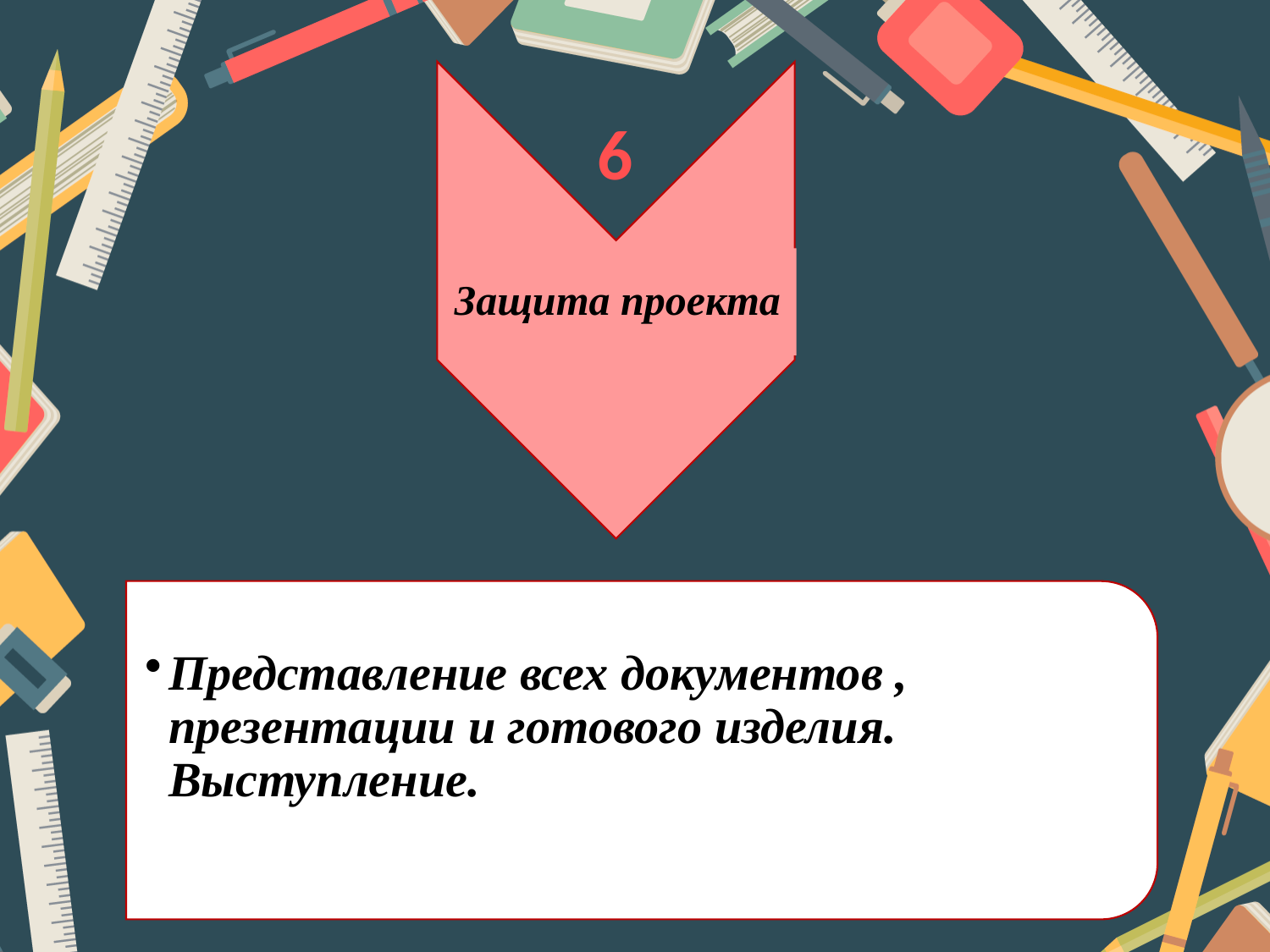

Защита проекта
6

Представление всех документов , презентации и готового изделия. Выступление.